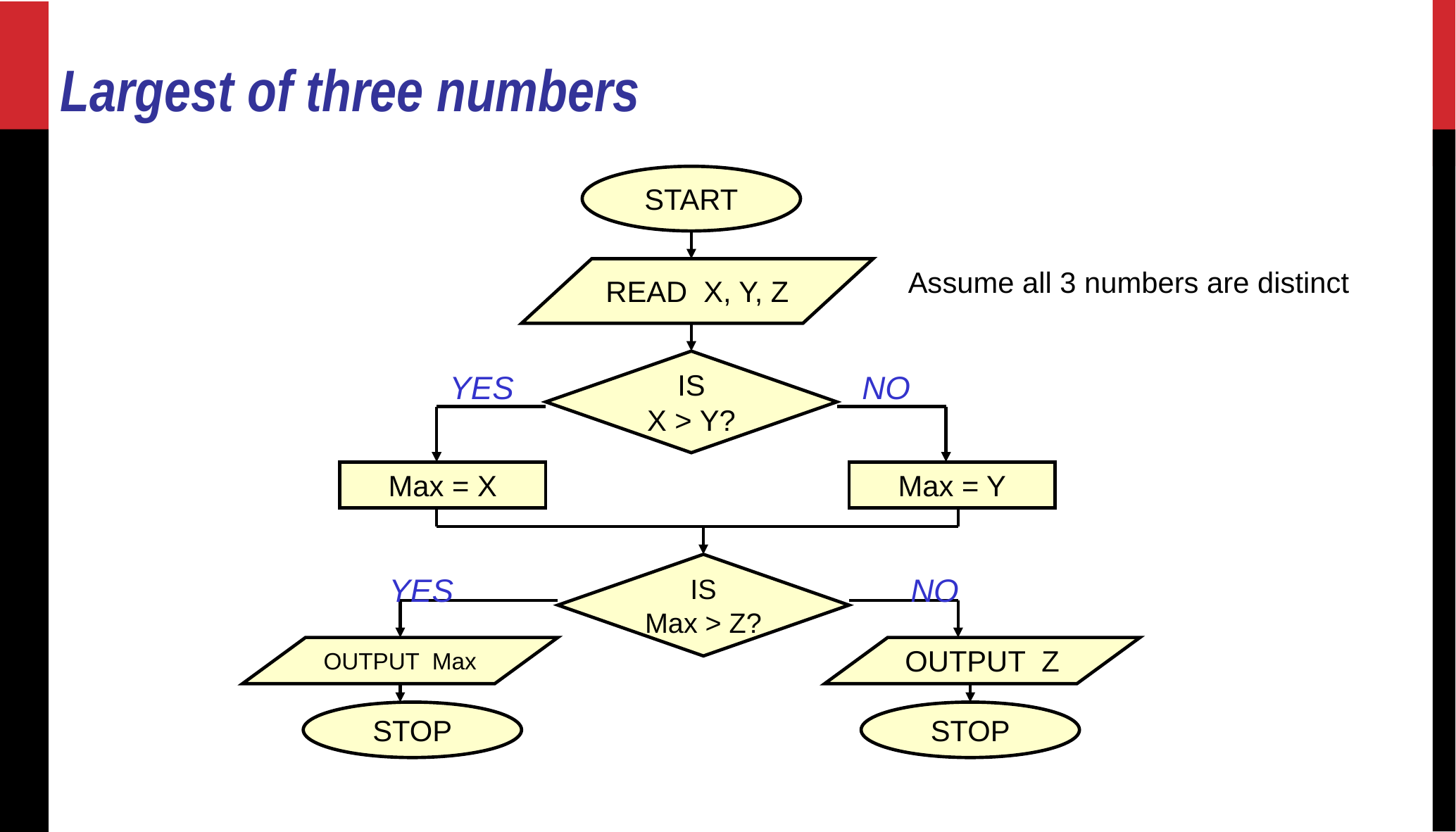

# Largest of three numbers
START
READ  X, Y, Z
Assume all 3 numbers are distinct
IS
X > Y?
YES
NO
Max = X
Max = Y
IS
Max > Z?
YES
NO
OUTPUT  Max
OUTPUT  Z
STOP
STOP